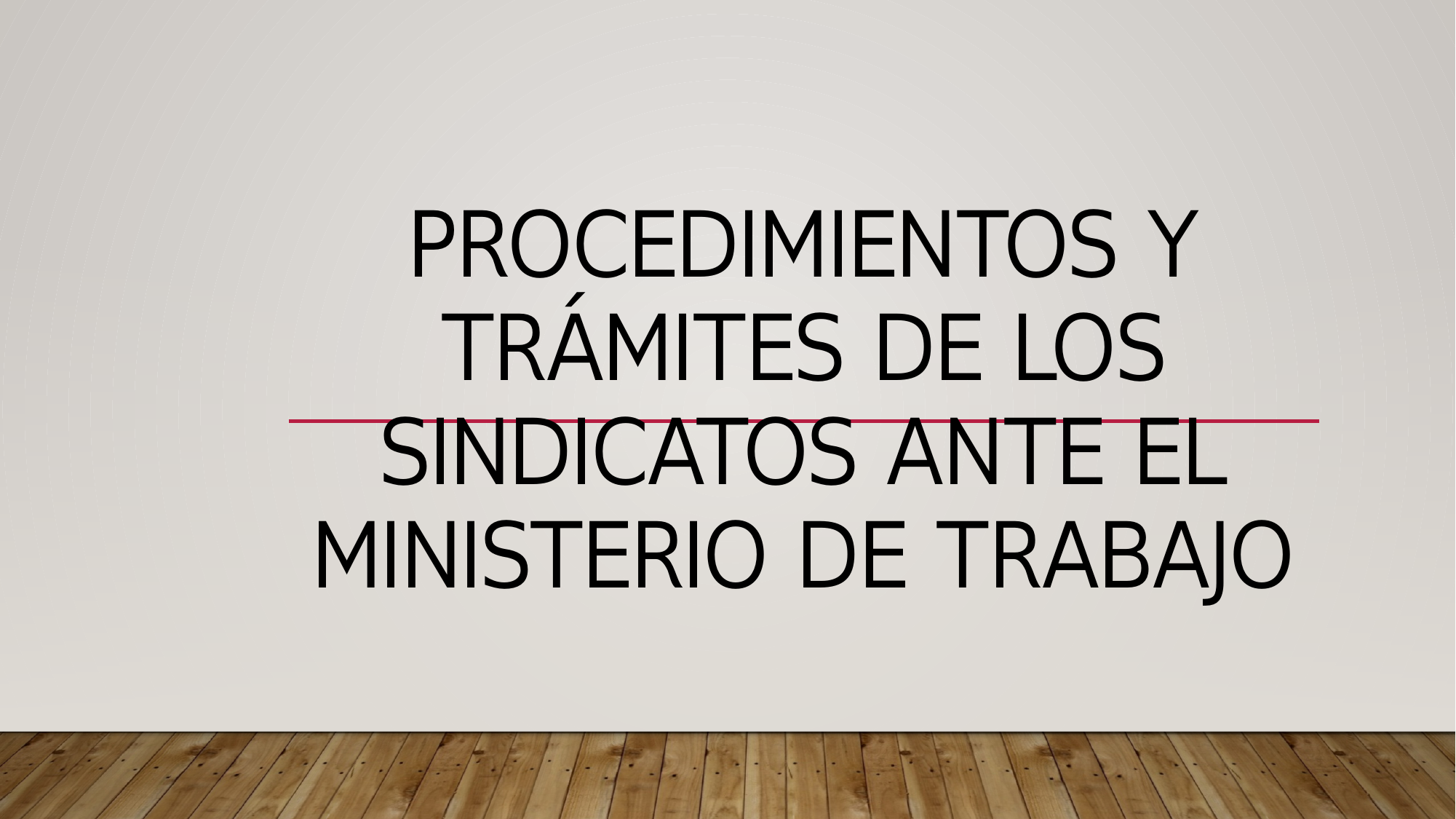

# PROCEDIMIENTOS Y TRÁMITES DE LOS SINDICATOS ANTE EL MINISTERIO DE TRABAJO